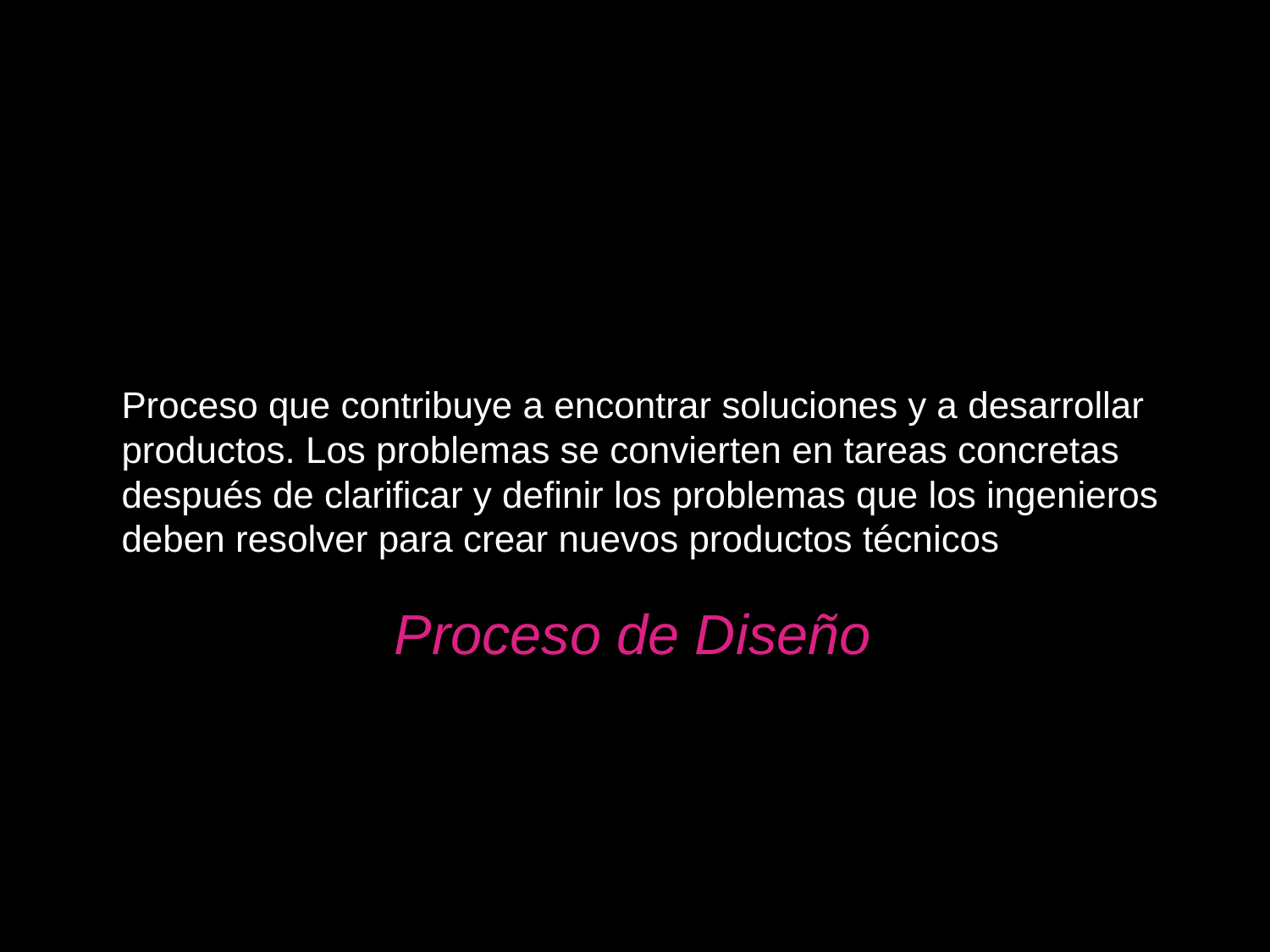

Proceso que contribuye a encontrar soluciones y a desarrollar productos. Los problemas se convierten en tareas concretas después de clarificar y definir los problemas que los ingenieros deben resolver para crear nuevos productos técnicos
Proceso de Diseño